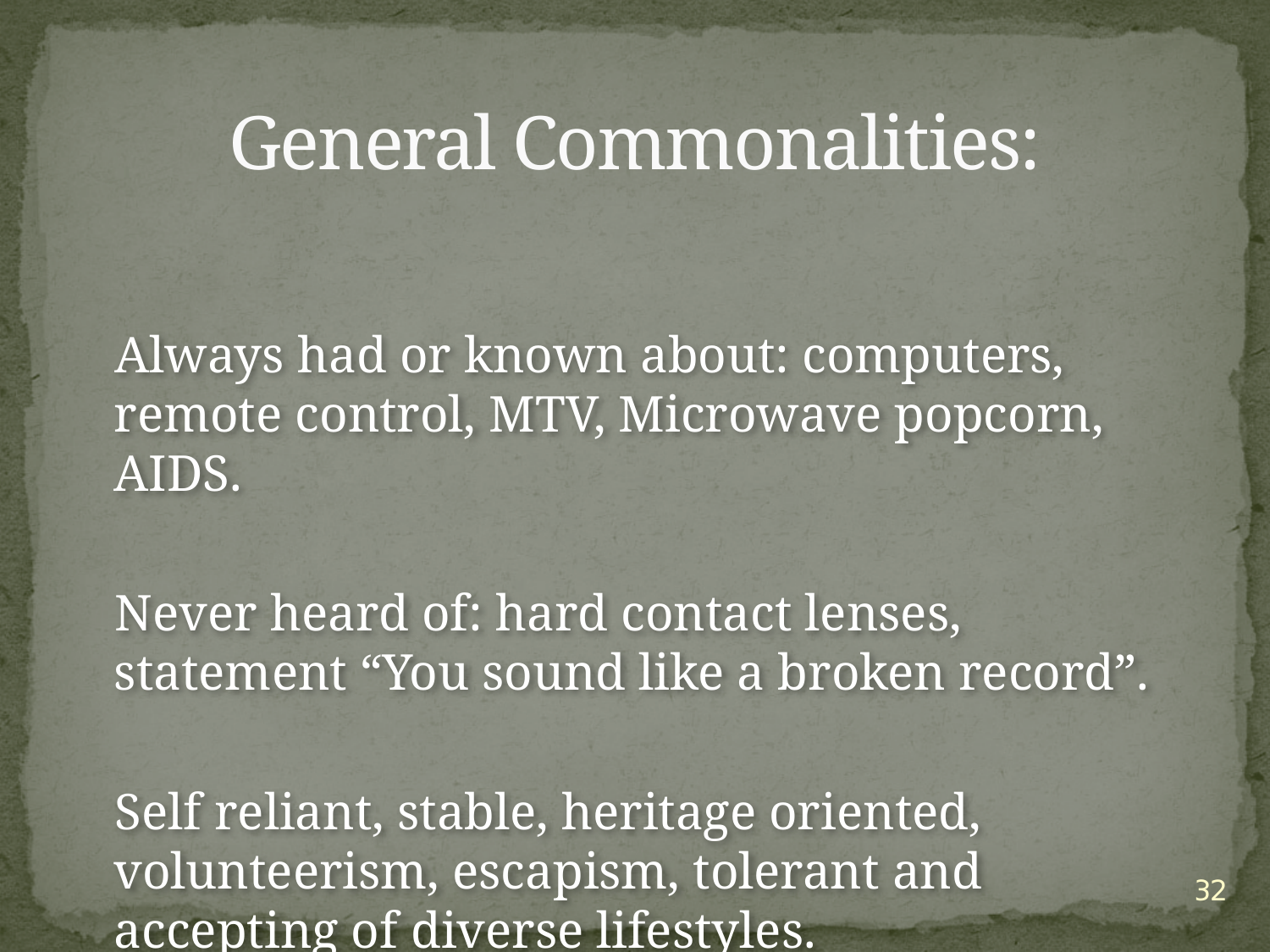

# General Commonalities:
   Always had or known about: computers, remote control, MTV, Microwave popcorn, AIDS.

   Never heard of: hard contact lenses, statement “You sound like a broken record”.

   Self reliant, stable, heritage oriented, volunteerism, escapism, tolerant and accepting of diverse lifestyles.
32